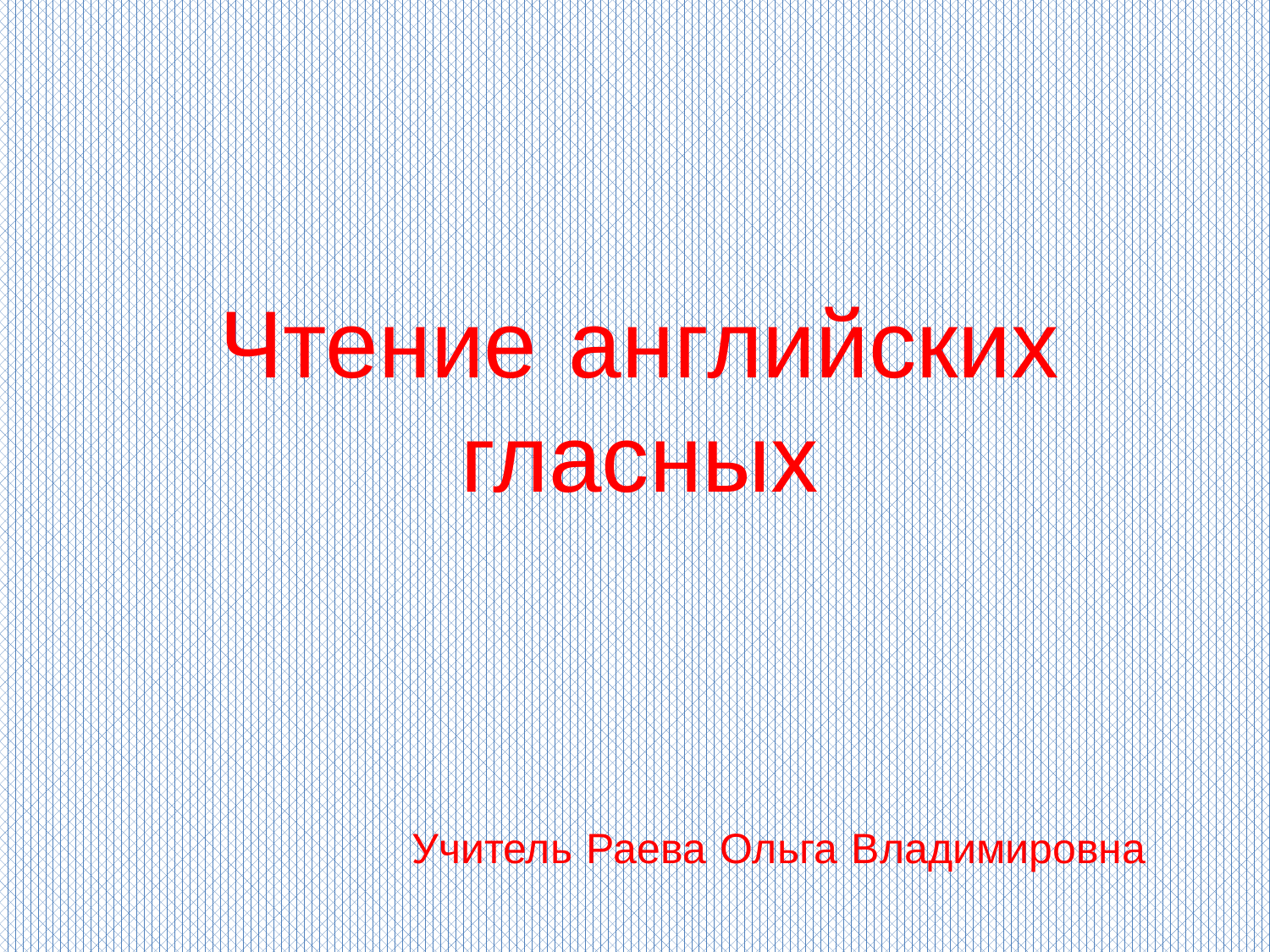

Чтение английских гласных
Учитель Раева Ольга Владимировна